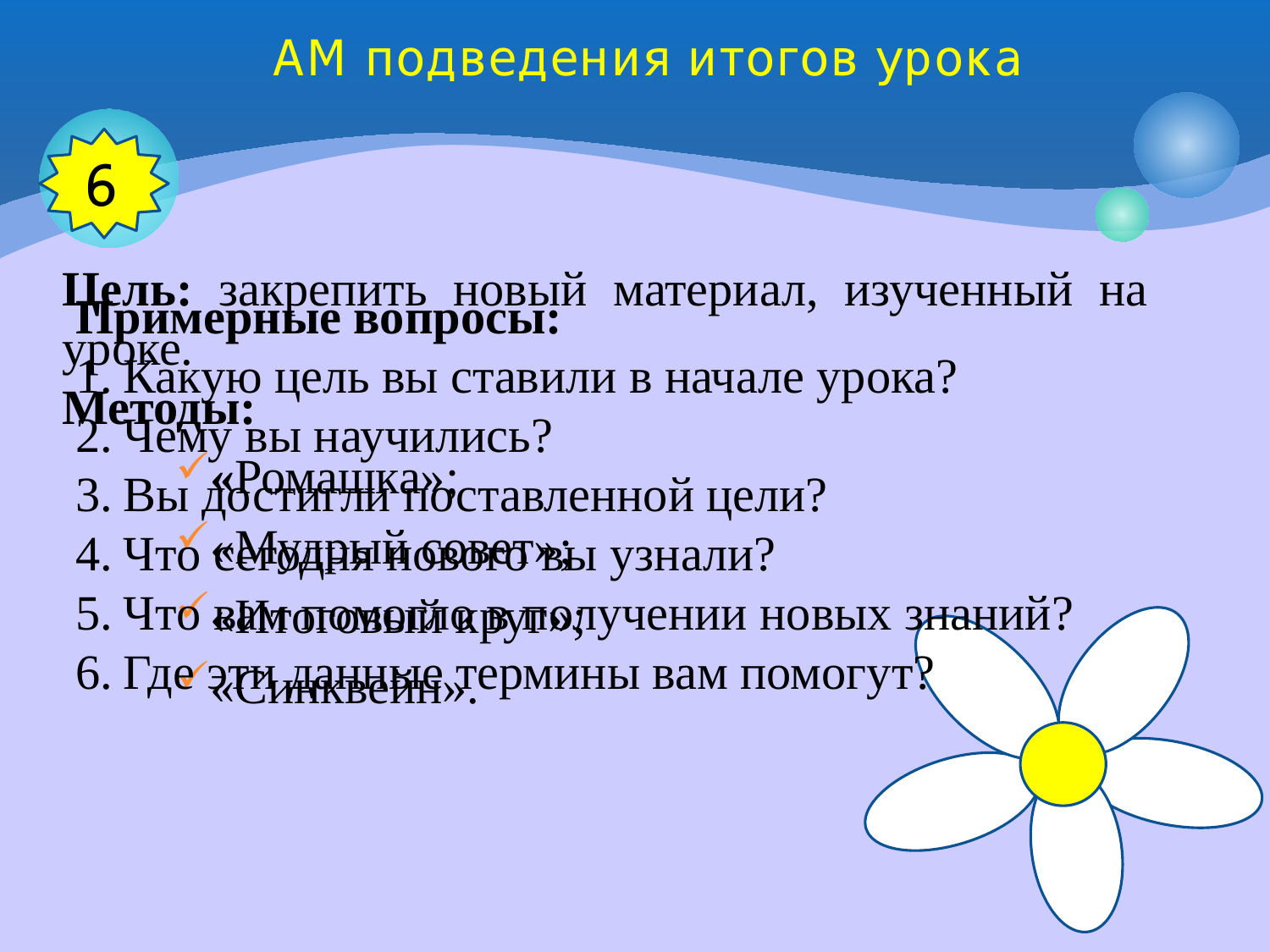

# АМ подведения итогов урока
6
Цель: закрепить новый материал, изученный на уроке.
Методы:
«Ромашка»;
«Мудрый совет»;
«Итоговый круг»;
«Синквейн».
Примерные вопросы:
Какую цель вы ставили в начале урока?
Чему вы научились?
Вы достигли поставленной цели?
Что сегодня нового вы узнали?
Что вам помогло в получении новых знаний?
Где эти данные термины вам помогут?